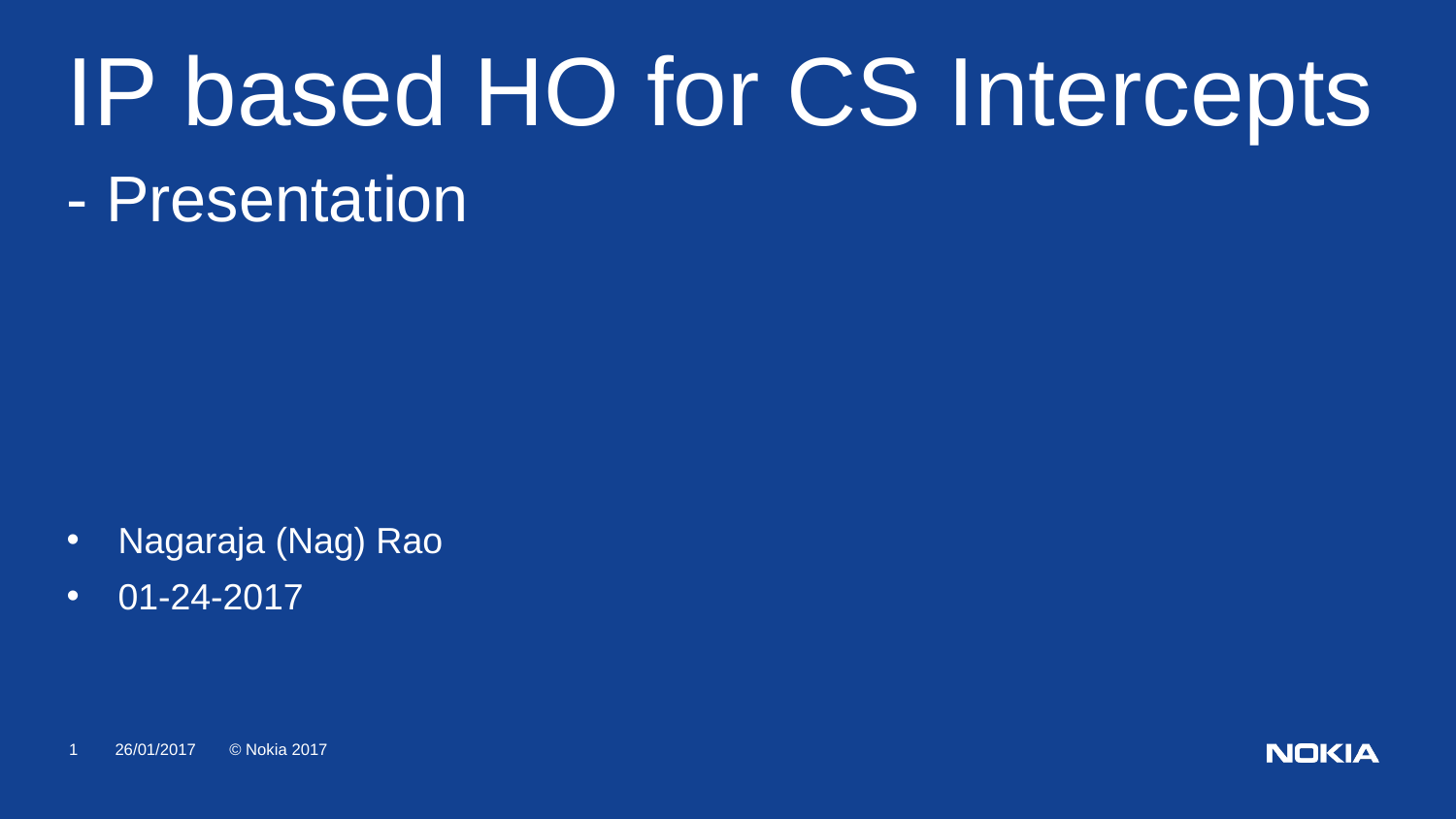

IP based HO for CS Intercepts
- Presentation
Nagaraja (Nag) Rao
01-24-2017